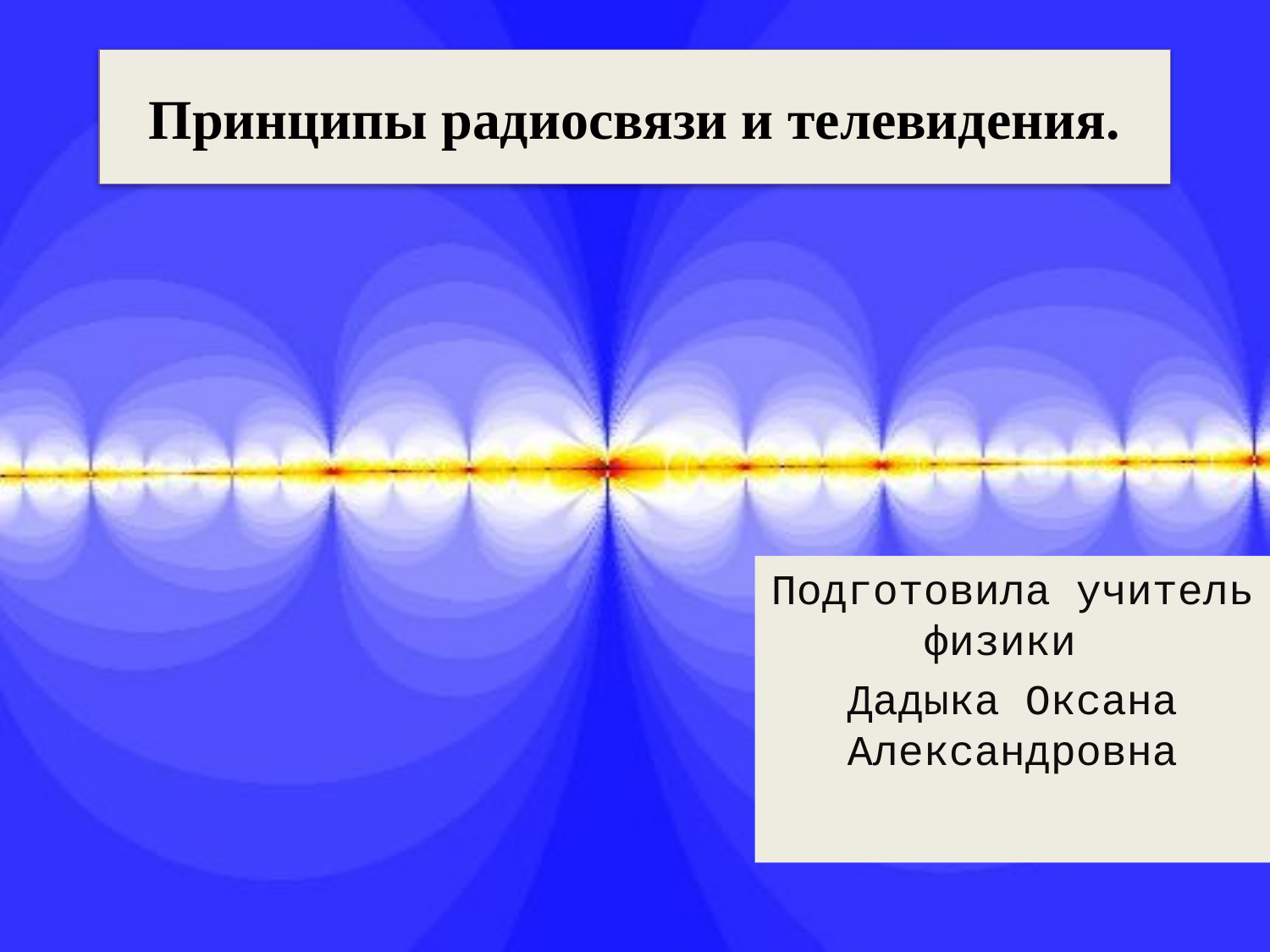

# Принципы радиосвязи и телевидения.
Подготовила учитель физики
Дадыка Оксана Александровна